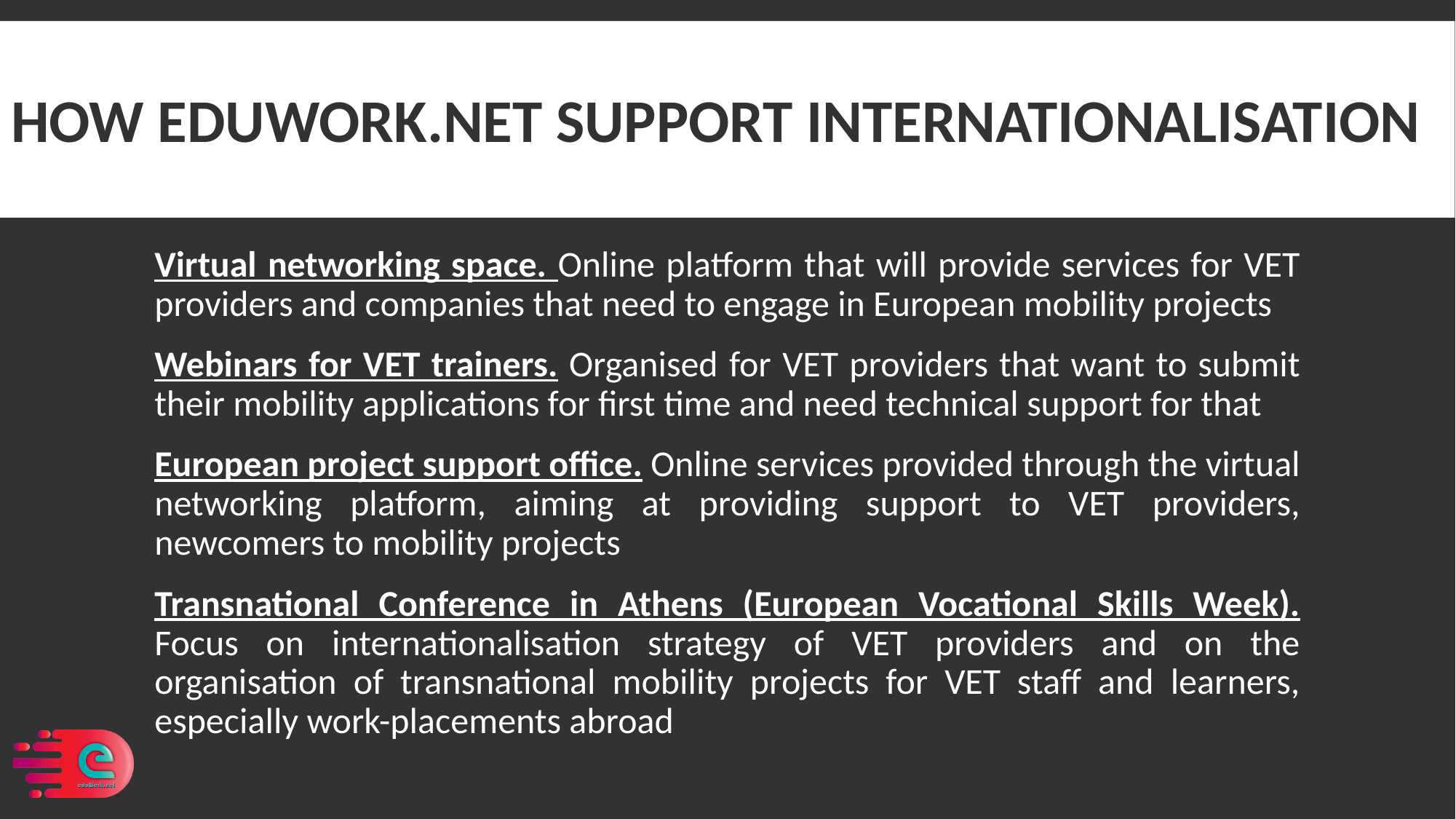

# How EDUWORK.NET SUPPORT INTERNATIONALISATION
Virtual networking space. Online platform that will provide services for VET providers and companies that need to engage in European mobility projects
Webinars for VET trainers. Organised for VET providers that want to submit their mobility applications for first time and need technical support for that
European project support office. Online services provided through the virtual networking platform, aiming at providing support to VET providers, newcomers to mobility projects
Transnational Conference in Athens (European Vocational Skills Week). Focus on internationalisation strategy of VET providers and on the organisation of transnational mobility projects for VET staff and learners, especially work-placements abroad